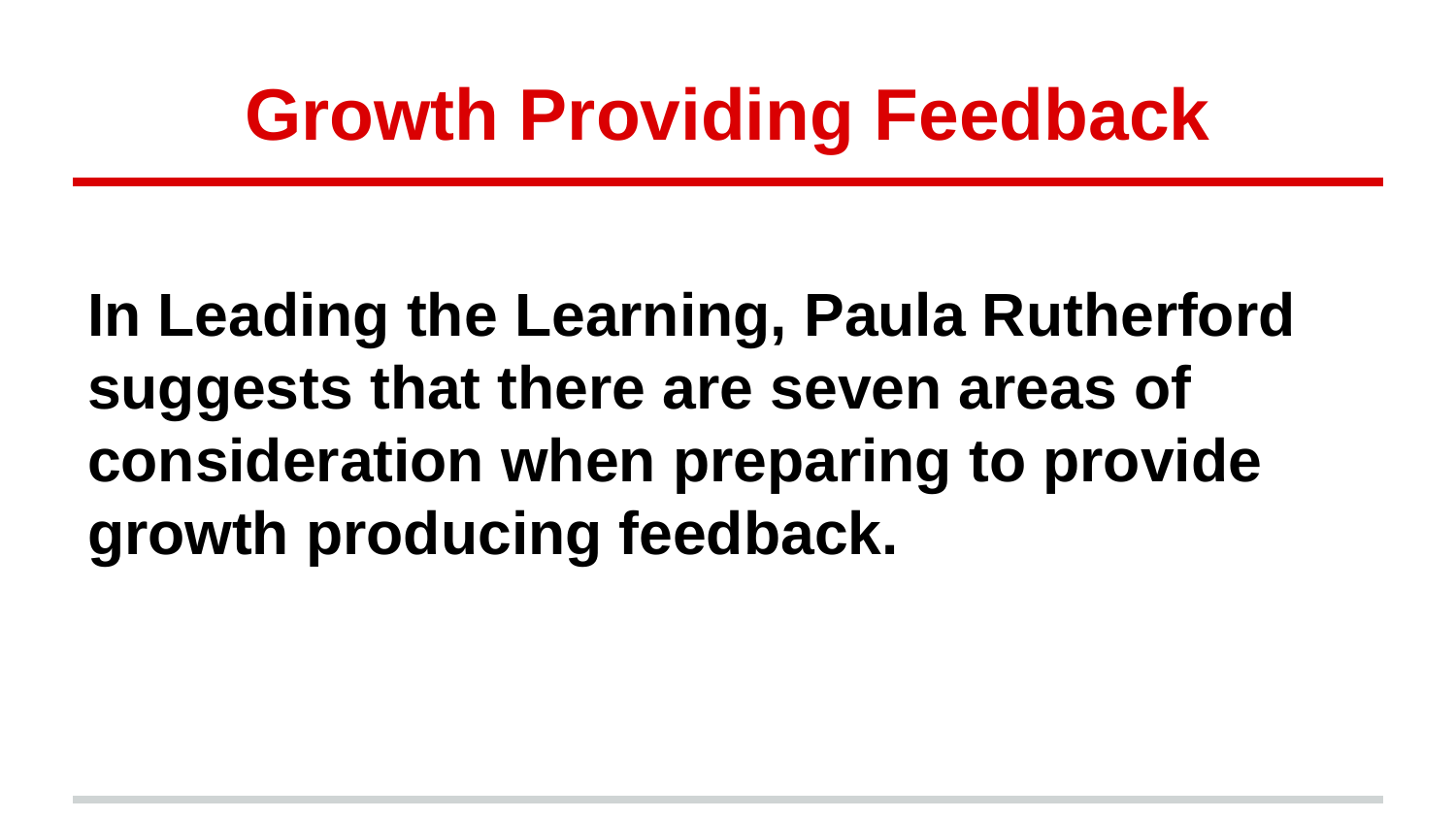

# Growth Providing Feedback
In Leading the Learning, Paula Rutherford suggests that there are seven areas of consideration when preparing to provide growth producing feedback.